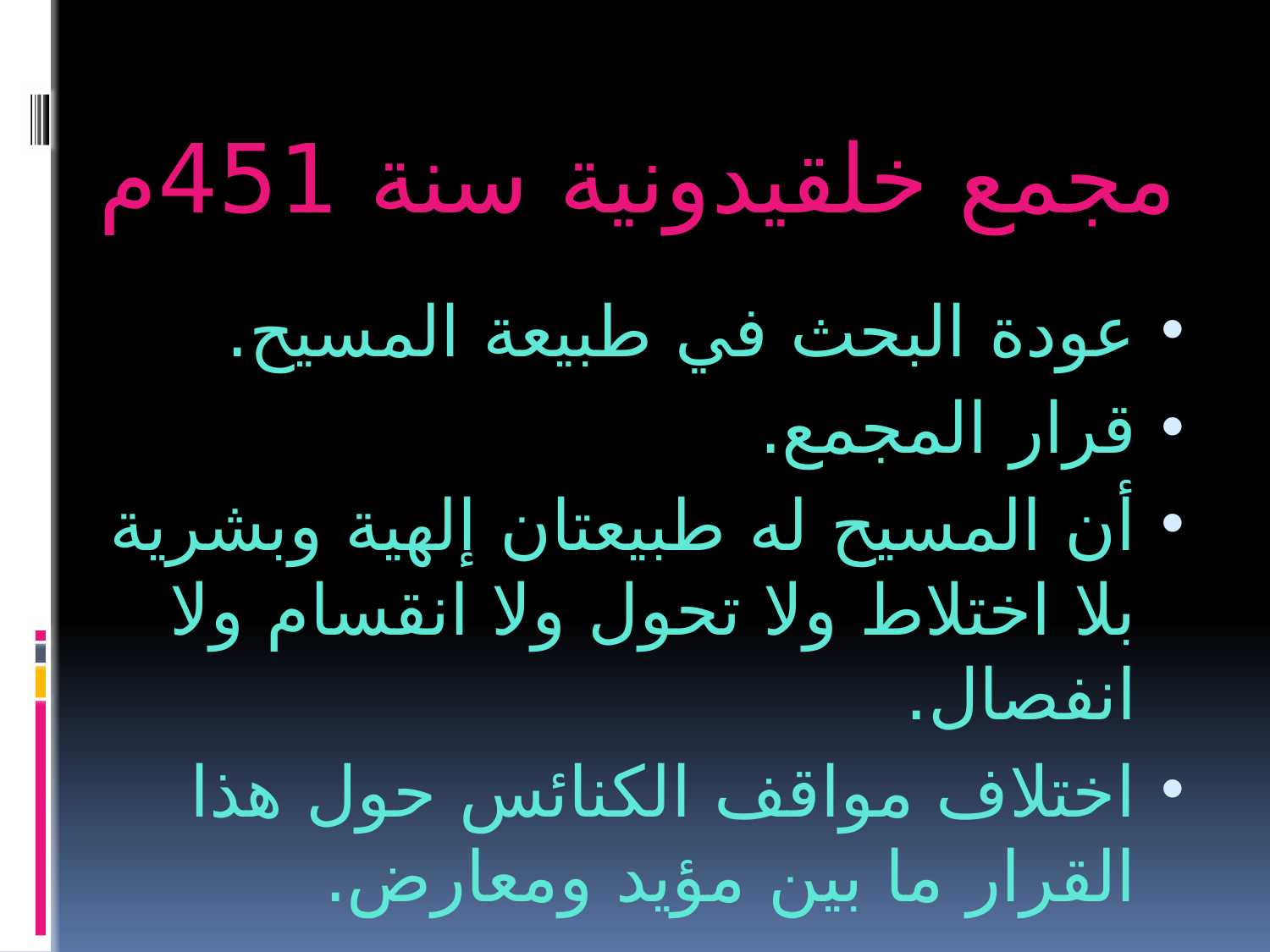

مجمع خلقيدونية سنة 451م

عودة البحث في طبيعة المسيح.
قرار المجمع.
أن المسيح له طبيعتان إلهية وبشرية بلا اختلاط ولا تحول ولا انقسام ولا انفصال.
اختلاف مواقف الكنائس حول هذا القرار ما بين مؤيد ومعارض.